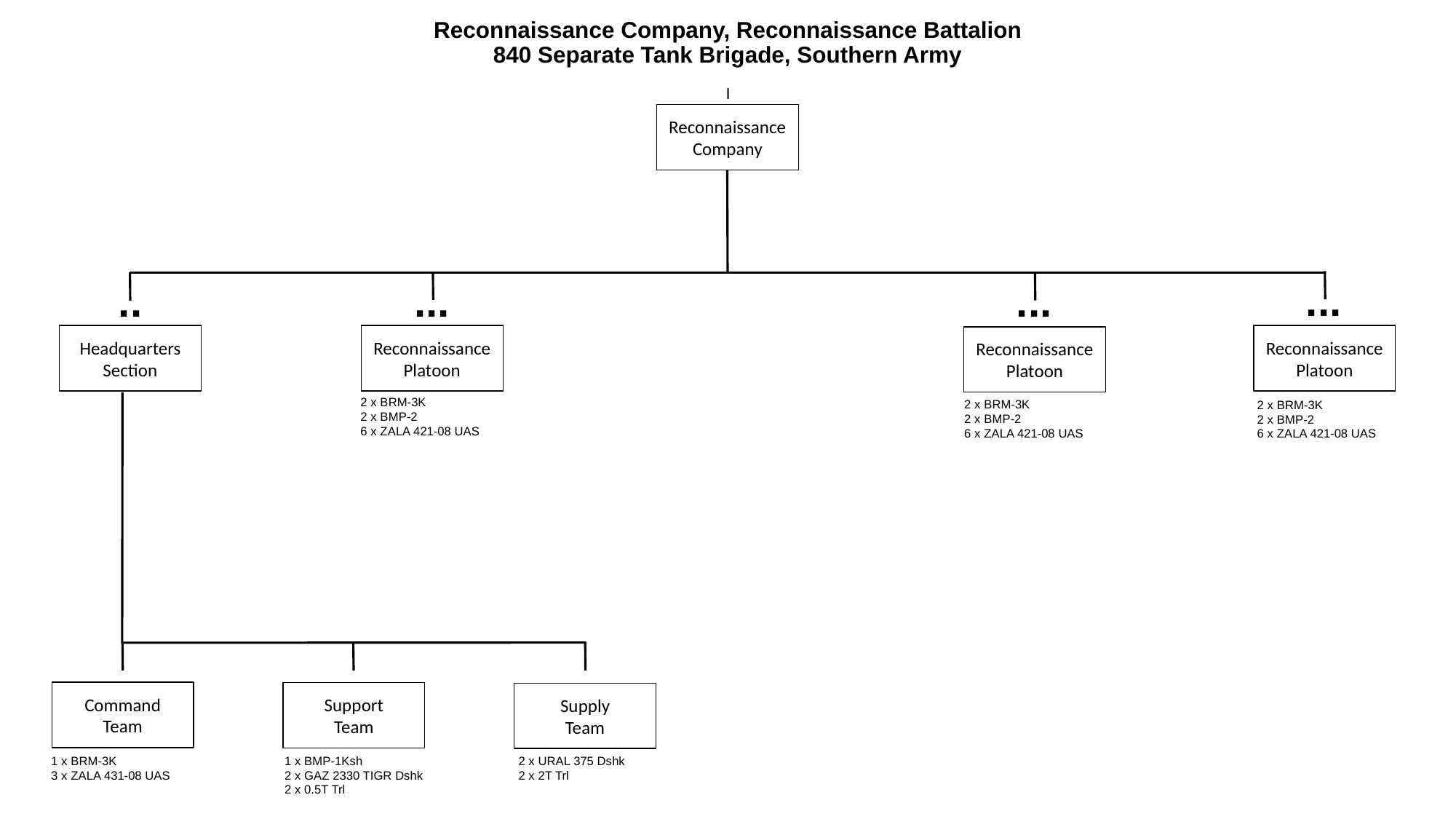

# Reconnaissance Company, Reconnaissance Battalion 840 Separate Tank Brigade, Southern Army
I
Reconnaissance
Company
...
...
...
..
Headquarters
Section
Reconnaissance
Platoon
Reconnaissance
Platoon
Reconnaissance Platoon
2 x BRM-3K
2 x BMP-2
6 x ZALA 421-08 UAS
2 x BRM-3K
2 x BMP-2
6 x ZALA 421-08 UAS
2 x BRM-3K
2 x BMP-2
6 x ZALA 421-08 UAS
Command
Team
Support
Team
Supply
Team
1 x BRM-3K
3 x ZALA 431-08 UAS
1 x BMP-1Ksh
2 x GAZ 2330 TIGR Dshk
2 x 0.5T Trl
2 x URAL 375 Dshk
2 x 2T Trl